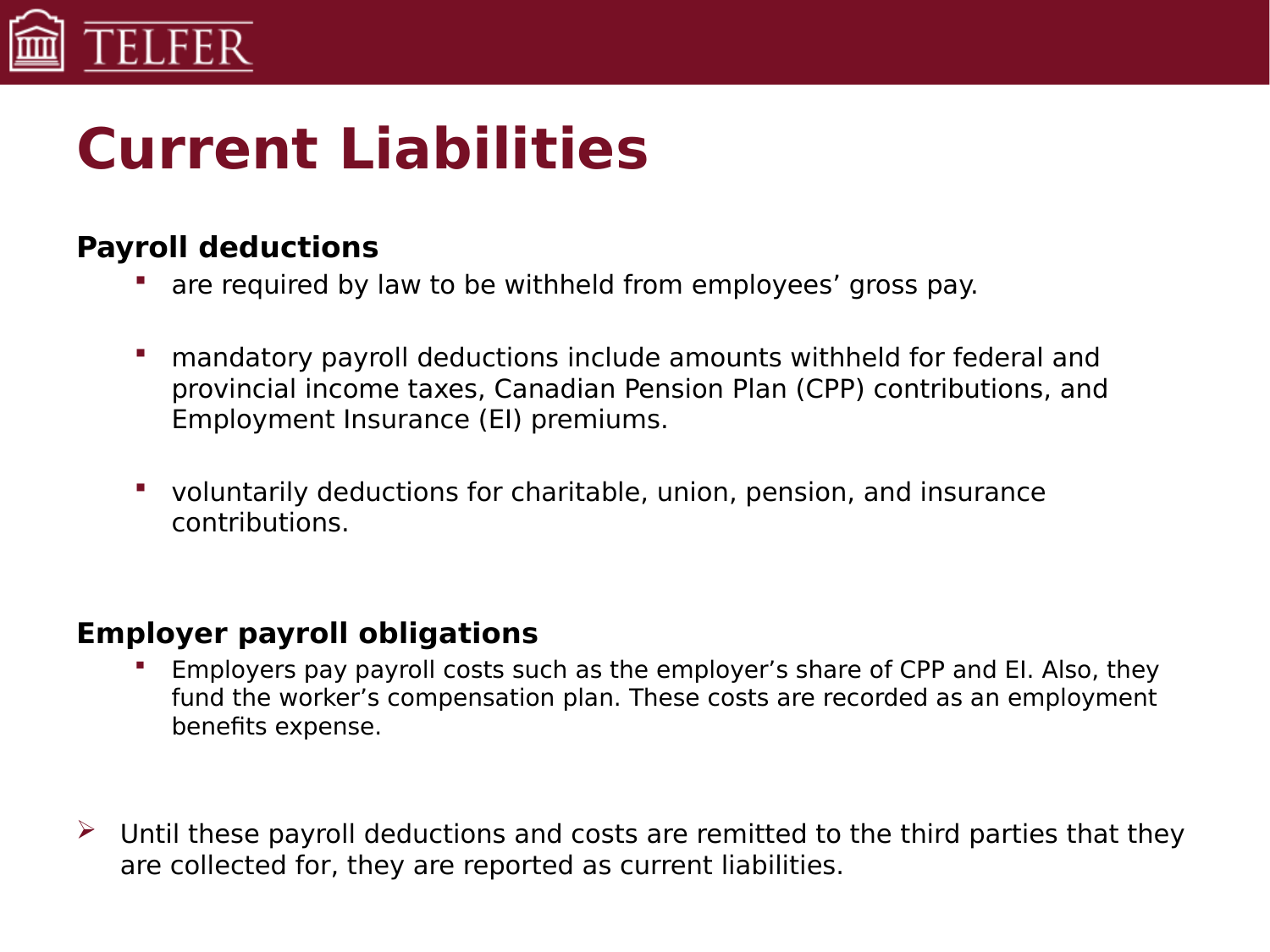

# Current Liabilities
Payroll deductions
are required by law to be withheld from employees’ gross pay.

mandatory payroll deductions include amounts withheld for federal and provincial income taxes, Canadian Pension Plan (CPP) contributions, and Employment Insurance (EI) premiums.

voluntarily deductions for charitable, union, pension, and insurance contributions.

Employer payroll obligations
Employers pay payroll costs such as the employer’s share of CPP and EI. Also, they fund the worker’s compensation plan. These costs are recorded as an employment benefits expense.

Until these payroll deductions and costs are remitted to the third parties that they are collected for, they are reported as current liabilities.